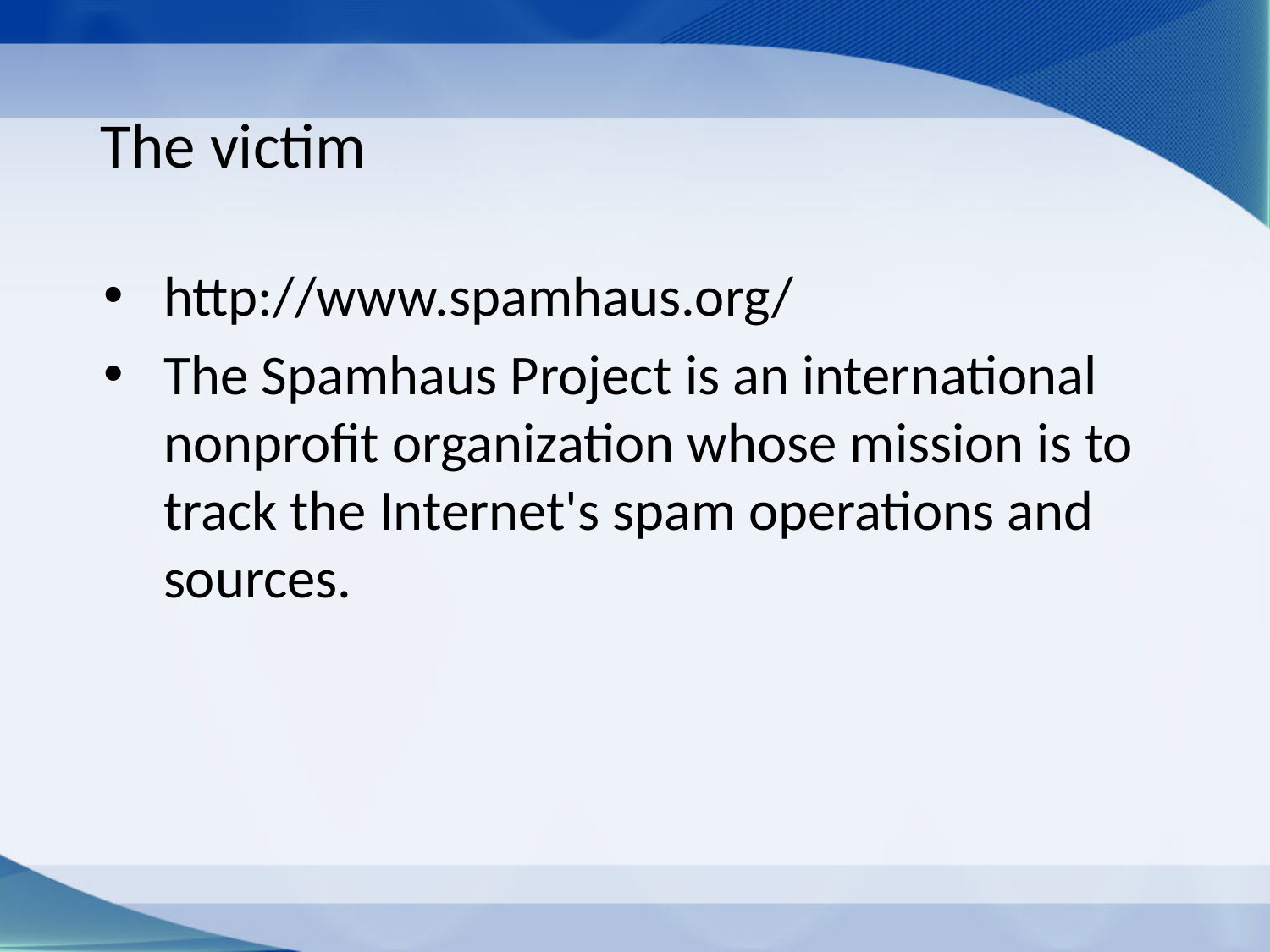

# The victim
http://www.spamhaus.org/
The Spamhaus Project is an international nonprofit organization whose mission is to track the Internet's spam operations and sources.